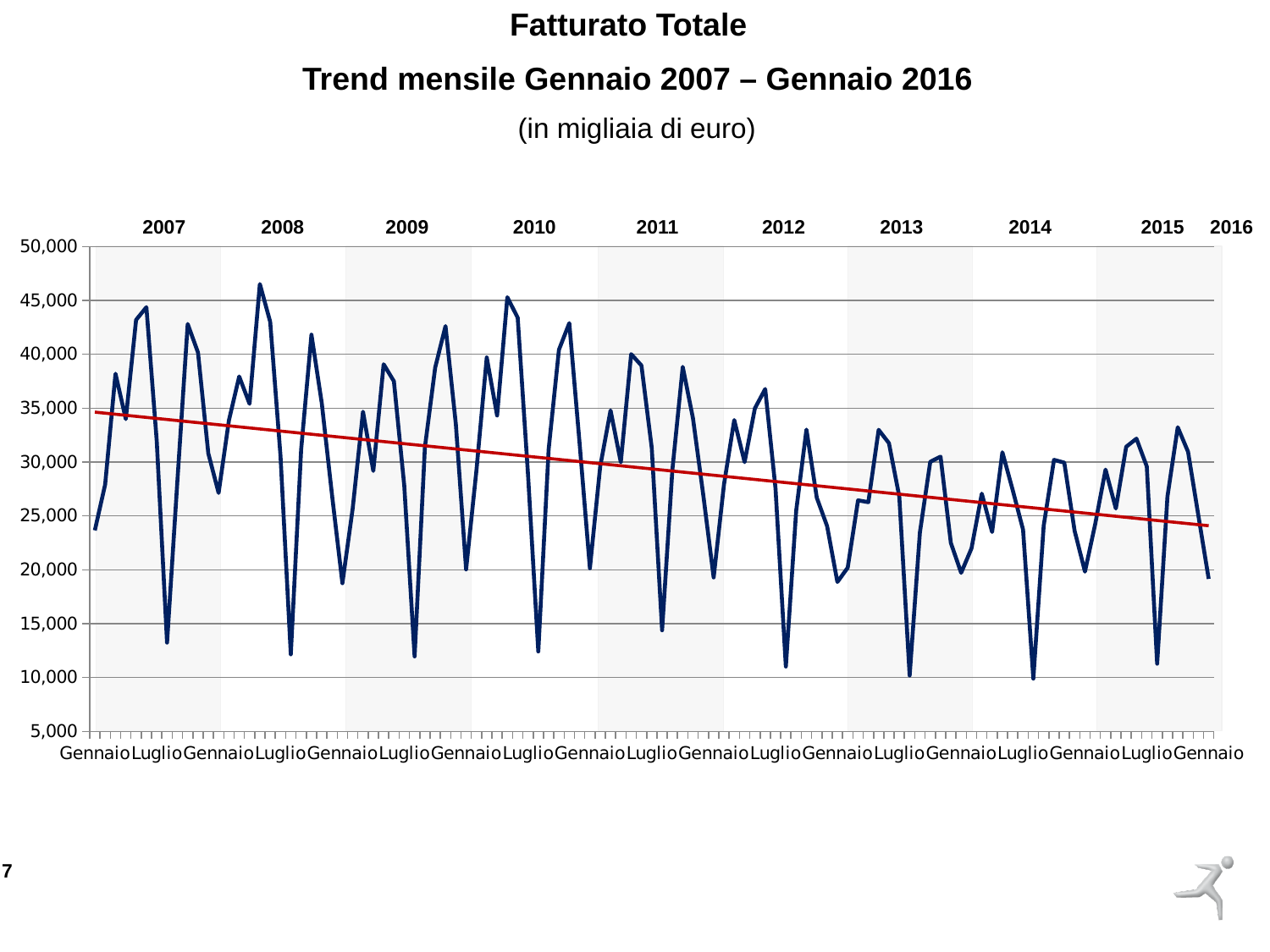

Fatturato Totale
 Trend mensile Gennaio 2007 – Gennaio 2016
 (in migliaia di euro)
2007
2008
2009
2010
2011
2012
2013
2014
2015

2016

### Chart

| Category |  |
|---|---|
| Gennaio | 23659.0 |
| Febbraio | 27916.0 |
| Marzo | 38195.0 |
| Aprile | 33986.0 |
| Maggio | 43187.0 |
| Giugno | 44366.0 |
| Luglio | 31941.0 |
| Agosto | 13240.0 |
| Settembre | 28194.0 |
| Ottobre | 42806.0 |
| Novembre | 40158.0 |
| Dicembre | 30806.0 |
| Gennaio | 27131.0 |
| Febbraio | 33878.0 |
| Marzo | 37933.0 |
| Aprile | 35399.0 |
| Maggio | 46518.0 |
| Giugno | 43004.0 |
| Luglio | 30568.0 |
| Agosto | 12154.0 |
| Settembre | 31166.0 |
| Ottobre | 41813.0 |
| Novembre | 35477.0 |
| Dicembre | 26918.0 |
| Gennaio | 18749.0 |
| Febbraio | 25655.0 |
| Marzo | 34670.0 |
| Aprile | 29170.0 |
| Maggio | 39072.0 |
| Giugno | 37495.0 |
| Luglio | 27821.0 |
| Agosto | 11961.0 |
| Settembre | 31360.0 |
| Ottobre | 38767.0 |
| Novembre | 42613.0 |
| Dicembre | 33516.0 |
| Gennaio | 20032.0 |
| Febbraio | 29234.0 |
| Marzo | 39702.0 |
| Aprile | 34320.0 |
| Maggio | 45289.0 |
| Giugno | 43390.0 |
| Luglio | 28792.0 |
| Agosto | 12421.0 |
| Settembre | 31185.0 |
| Ottobre | 40420.0 |
| Novembre | 42885.0 |
| Dicembre | 31786.0 |
| Gennaio | 20138.0 |
| Febbraio | 29586.0 |
| Marzo | 34791.0 |
| Aprile | 29973.0 |
| Maggio | 40011.0 |
| Giugno | 38952.0 |
| Luglio | 31306.0 |
| Agosto | 14388.0 |
| Settembre | 29299.0 |
| Ottobre | 38831.0 |
| Novembre | 34041.0 |
| Dicembre | 26880.0 |
| Gennaio | 19286.0 |
| Febbraio | 27927.0 |
| Marzo | 33898.0 |
| Aprile | 29992.0 |
| Maggio | 34979.0 |
| Giugno | 36773.0 |
| Luglio | 27562.0 |
| Agosto | 11027.0 |
| Settembre | 25490.0 |
| Ottobre | 33011.0 |
| Novembre | 26688.0 |
| Dicembre | 24057.0 |
| Gennaio | 18863.0 |
| Febbraio | 20190.0 |
| Marzo | 26443.0 |
| Aprile | 26276.0 |
| Maggio | 32986.0 |
| Giugno | 31747.0 |
| Luglio | 26789.0 |
| Agosto | 10189.0 |
| Settembre | 23465.0 |
| Ottobre | 30022.0 |
| Novembre | 30503.0 |
| Dicembre | 22497.0 |
| Gennaio | 19713.0 |
| Febbraio | 21986.0 |
| Marzo | 27066.0 |
| Aprile | 23506.0 |
| Maggio | 30901.0 |
| Giugno | 27385.0 |
| Luglio | 23730.0 |
| Agosto | 9897.0 |
| Settembre | 24093.0 |
| Ottobre | 30202.0 |
| Novembre | 29939.0 |
| Dicembre | 23625.0 |
| Gennaio | 19826.0 |
| Febbraio | 24262.0 |
| Marzo | 29297.0 |
| Aprile | 25684.0 |
| Maggio | 31415.0 |
| Giugno | 32166.0 |
| Luglio | 29590.0 |
| Agosto | 11284.0 |
| Settembre | 26793.0 |
| Ottobre | 33229.0 |
| Novembre | 30954.0 |
| Dicembre | 25019.0 |
| Gennaio | 19154.0 |